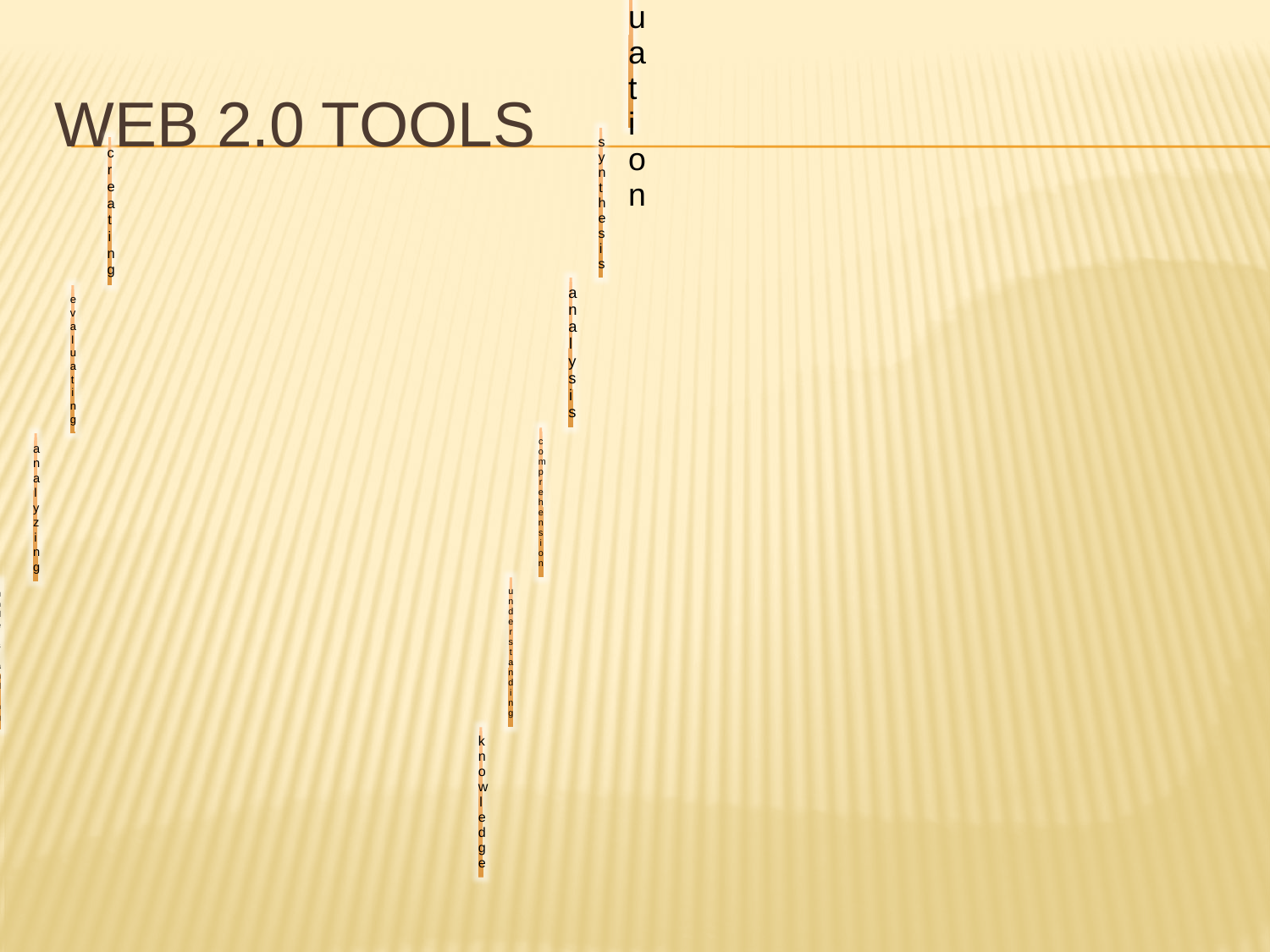

understanding
knowledge
analysis
comprehension
synthesis
# Web 2.0 Tools
creating
evaluating
understanding
analyzing